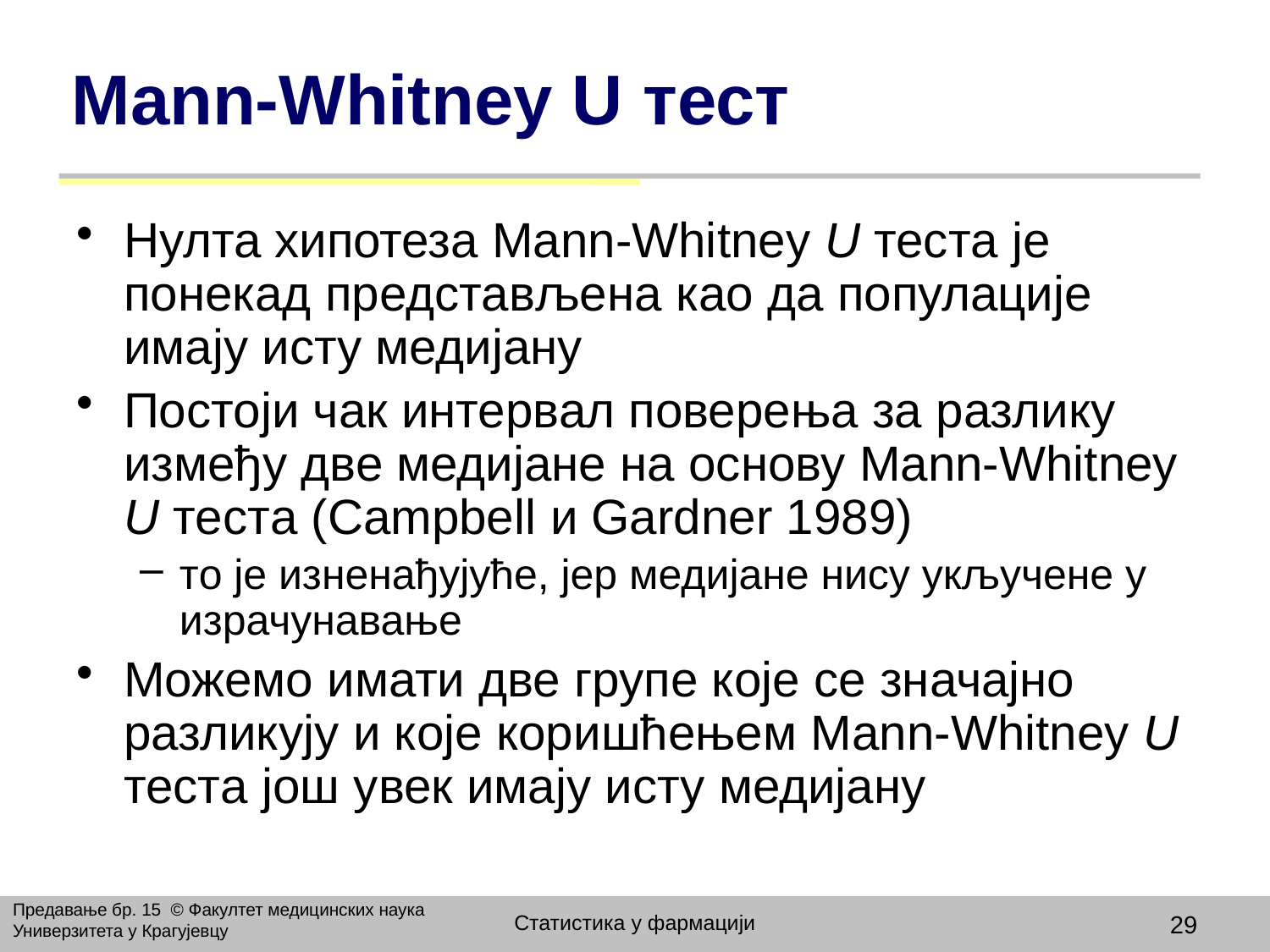

# Мann-Whitney U тест
Нулта хипотеза Мann-Whitney U тестa је понекад представљена као да популације имају исту медијану
Постоји чак интервал поверења за разлику између две медијане на основу Мann-Whitney U тестa (Campbell и Gardner 1989)
то је изненађујуће, јер медијане нису укључене у израчунавање
Можемо имати две групе које се значајно разликују и које коришћењем Мann-Whitney U тестa још увек имају исту медијану
Предавање бр. 15  © Факултет медицинских наука Универзитета у Крагујевцу
Статистика у фармацији
29